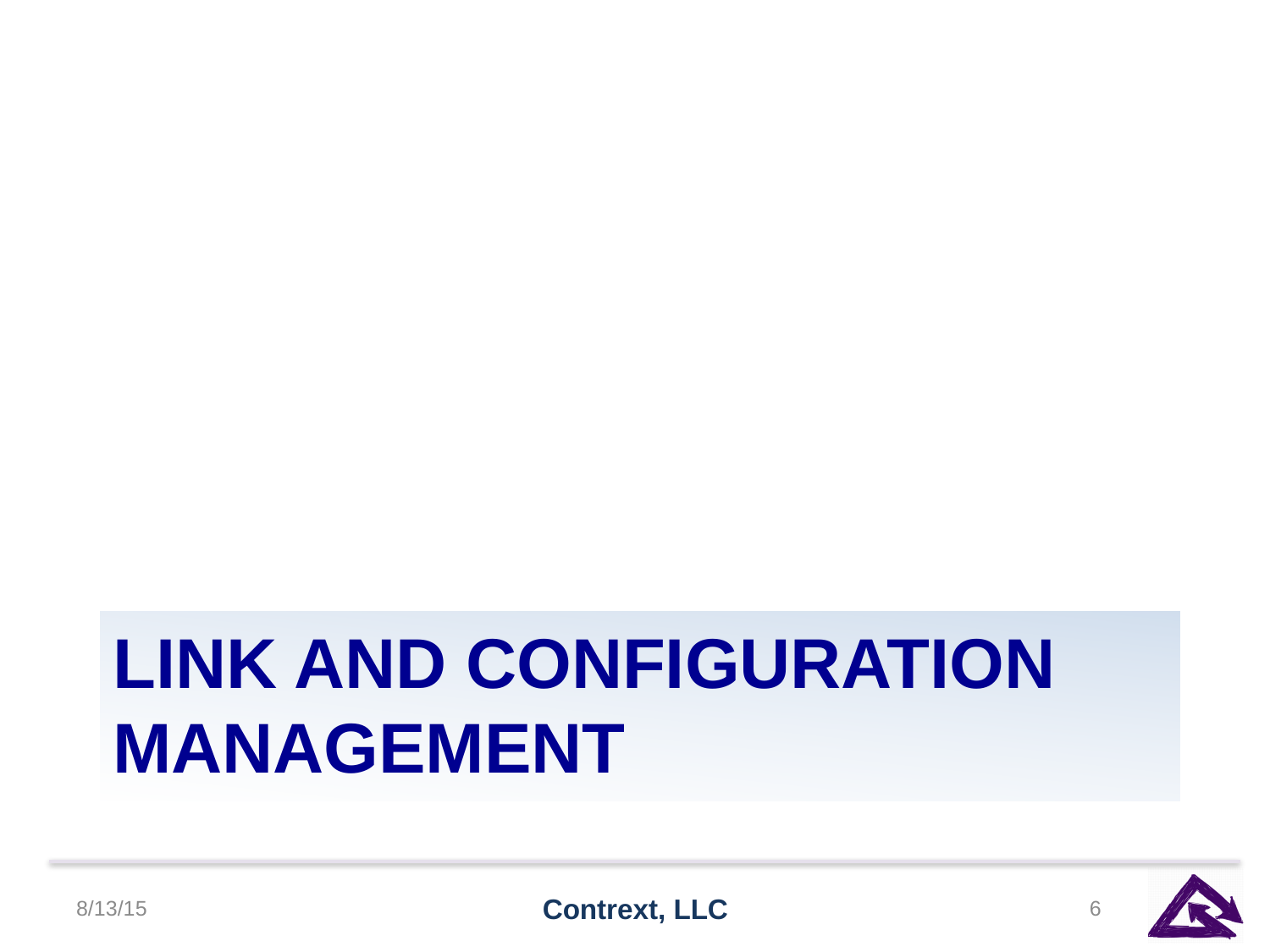

# Link and Configuration Management
8/13/15
Contrext, LLC
6